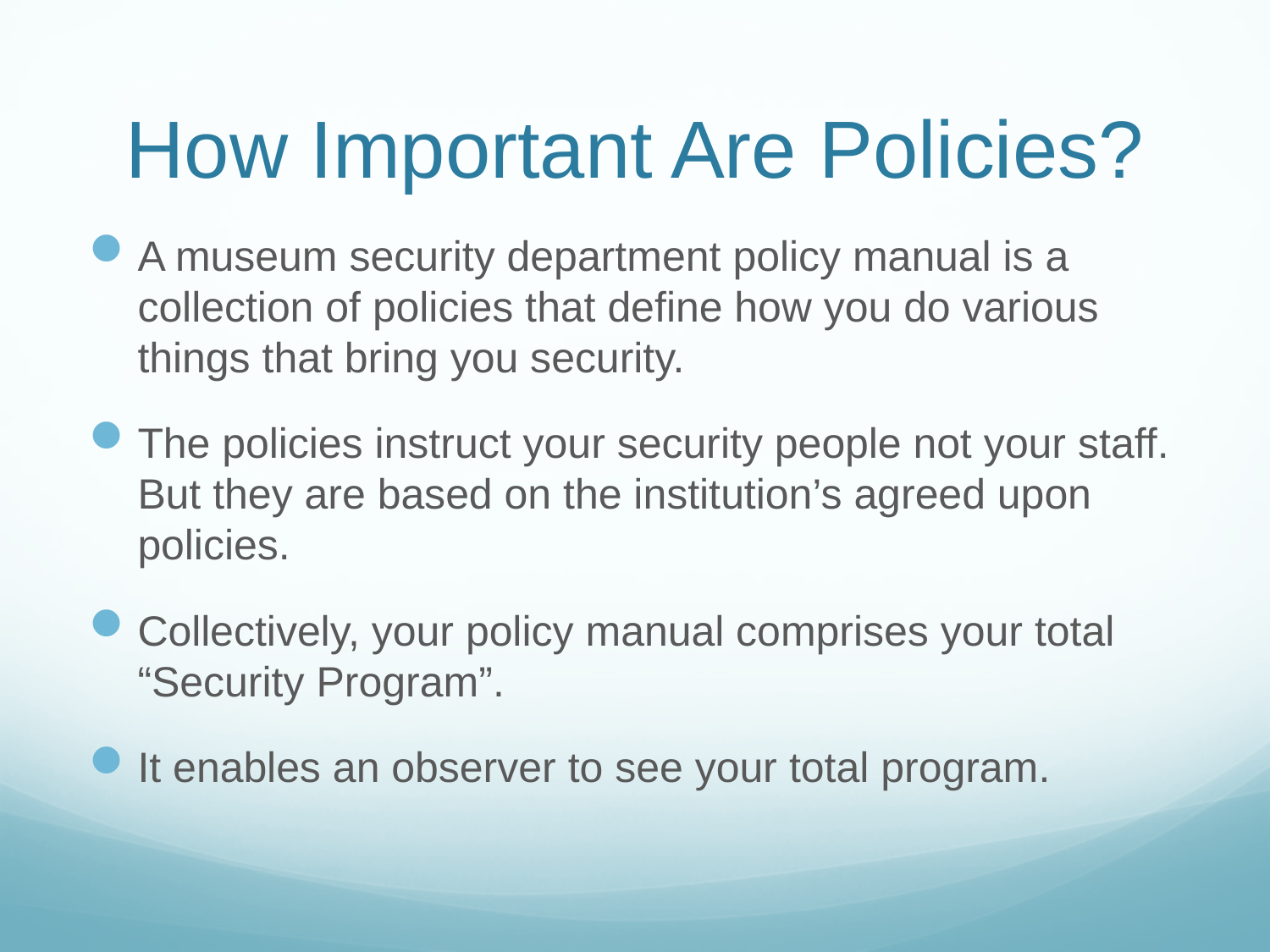

# How Important Are Policies?
A museum security department policy manual is a collection of policies that define how you do various things that bring you security.
The policies instruct your security people not your staff. But they are based on the institution’s agreed upon policies.
Collectively, your policy manual comprises your total “Security Program”.
It enables an observer to see your total program.